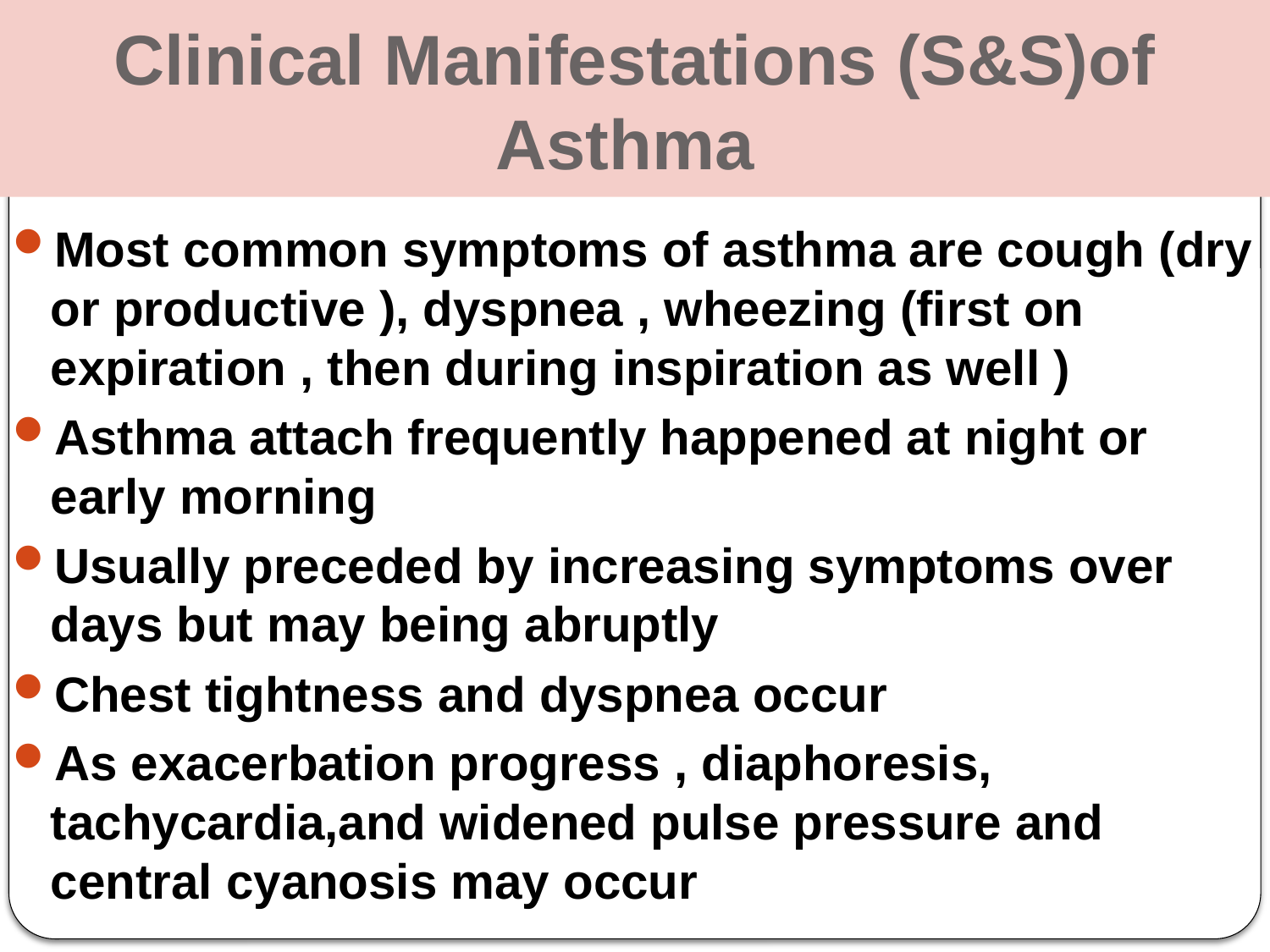

# Clinical Manifestations (S&S)of Asthma
Most common symptoms of asthma are cough (dry or productive ), dyspnea , wheezing (first on expiration , then during inspiration as well )
Asthma attach frequently happened at night or early morning
Usually preceded by increasing symptoms over days but may being abruptly
Chest tightness and dyspnea occur
As exacerbation progress , diaphoresis, tachycardia,and widened pulse pressure and central cyanosis may occur